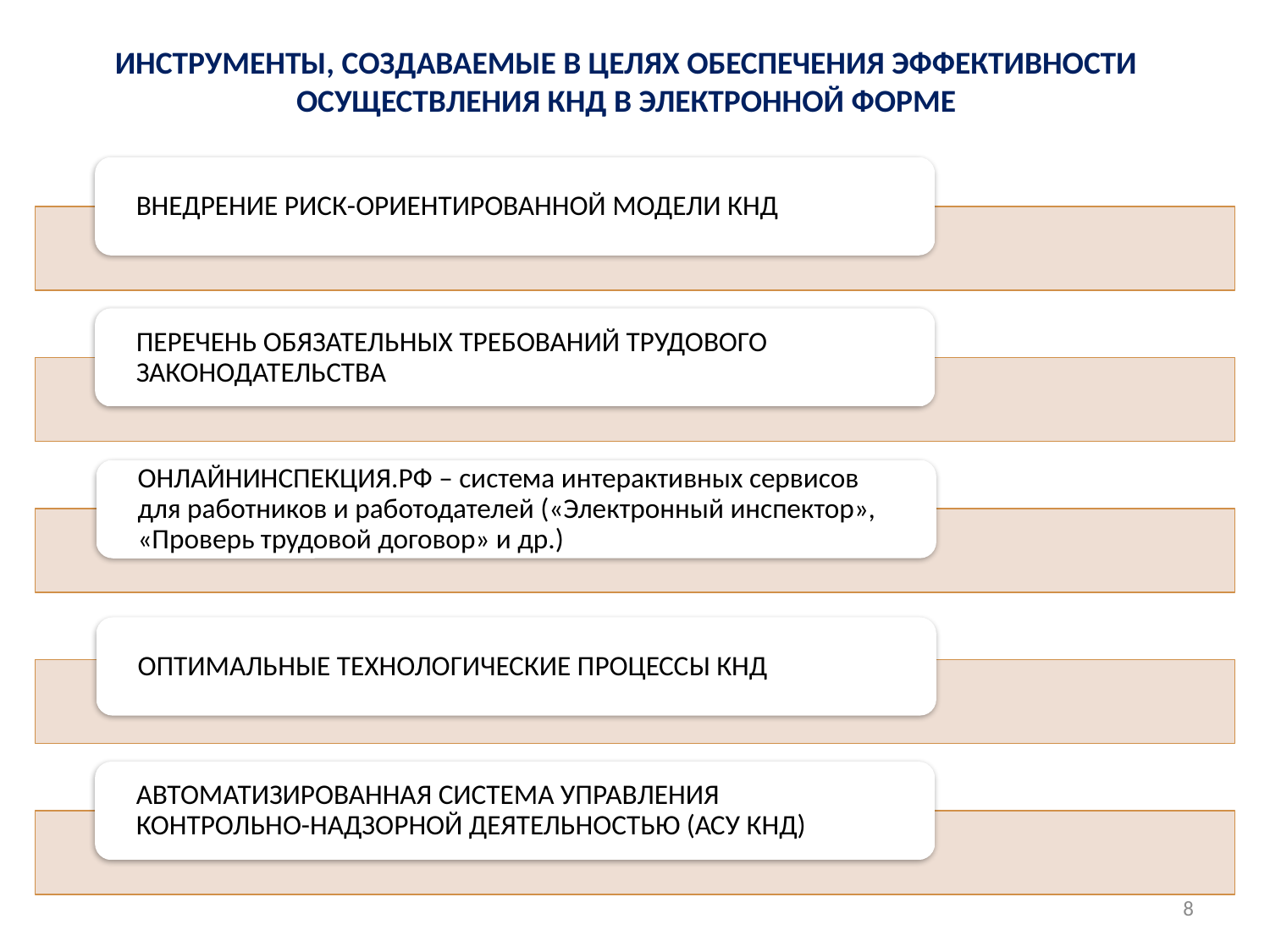

ИНСТРУМЕНТЫ, СОЗДАВАЕМЫЕ В ЦЕЛЯХ ОБЕСПЕЧЕНИЯ ЭФФЕКТИВНОСТИ ОСУЩЕСТВЛЕНИЯ КНД В ЭЛЕКТРОННОЙ ФОРМЕ
ВНЕДРЕНИЕ РИСК-ОРИЕНТИРОВАННОЙ МОДЕЛИ КНД
ПЕРЕЧЕНЬ ОБЯЗАТЕЛЬНЫХ ТРЕБОВАНИЙ ТРУДОВОГО ЗАКОНОДАТЕЛЬСТВА
ОНЛАЙНИНСПЕКЦИЯ.РФ – система интерактивных сервисов для работников и работодателей («Электронный инспектор», «Проверь трудовой договор» и др.)
ОПТИМАЛЬНЫЕ ТЕХНОЛОГИЧЕСКИЕ ПРОЦЕССЫ КНД
АВТОМАТИЗИРОВАННАЯ СИСТЕМА УПРАВЛЕНИЯ КОНТРОЛЬНО-НАДЗОРНОЙ ДЕЯТЕЛЬНОСТЬЮ (АСУ КНД)
8